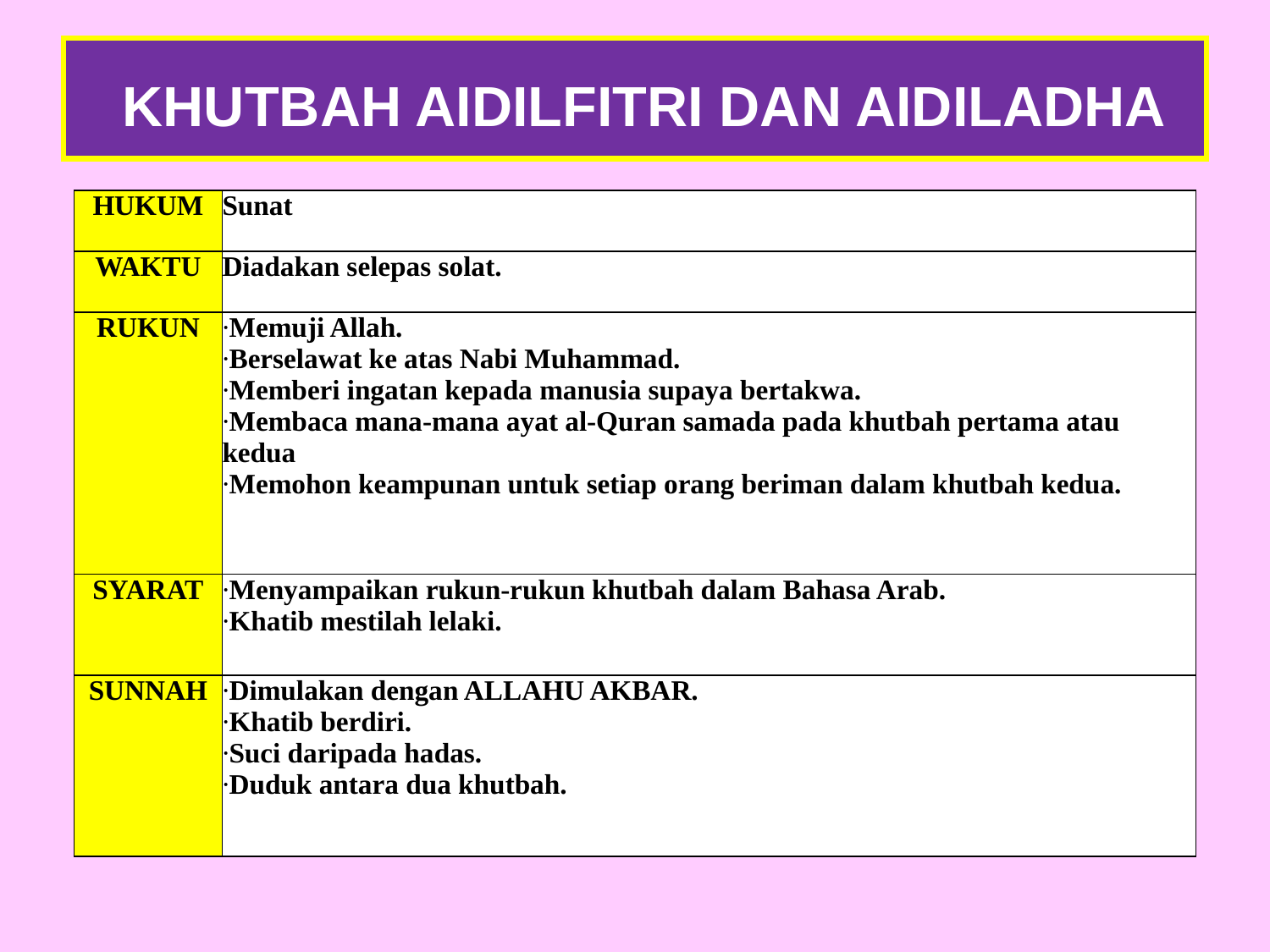

KHUTBAH AIDILFITRI DAN AIDILADHA
| HUKUM | Sunat |
| --- | --- |
| WAKTU | Diadakan selepas solat. |
| RUKUN | Memuji Allah. Berselawat ke atas Nabi Muhammad. Memberi ingatan kepada manusia supaya bertakwa. Membaca mana-mana ayat al-Quran samada pada khutbah pertama atau kedua Memohon keampunan untuk setiap orang beriman dalam khutbah kedua. |
| SYARAT | Menyampaikan rukun-rukun khutbah dalam Bahasa Arab. Khatib mestilah lelaki. |
| SUNNAH | Dimulakan dengan ALLAHU AKBAR. Khatib berdiri. Suci daripada hadas. Duduk antara dua khutbah. |